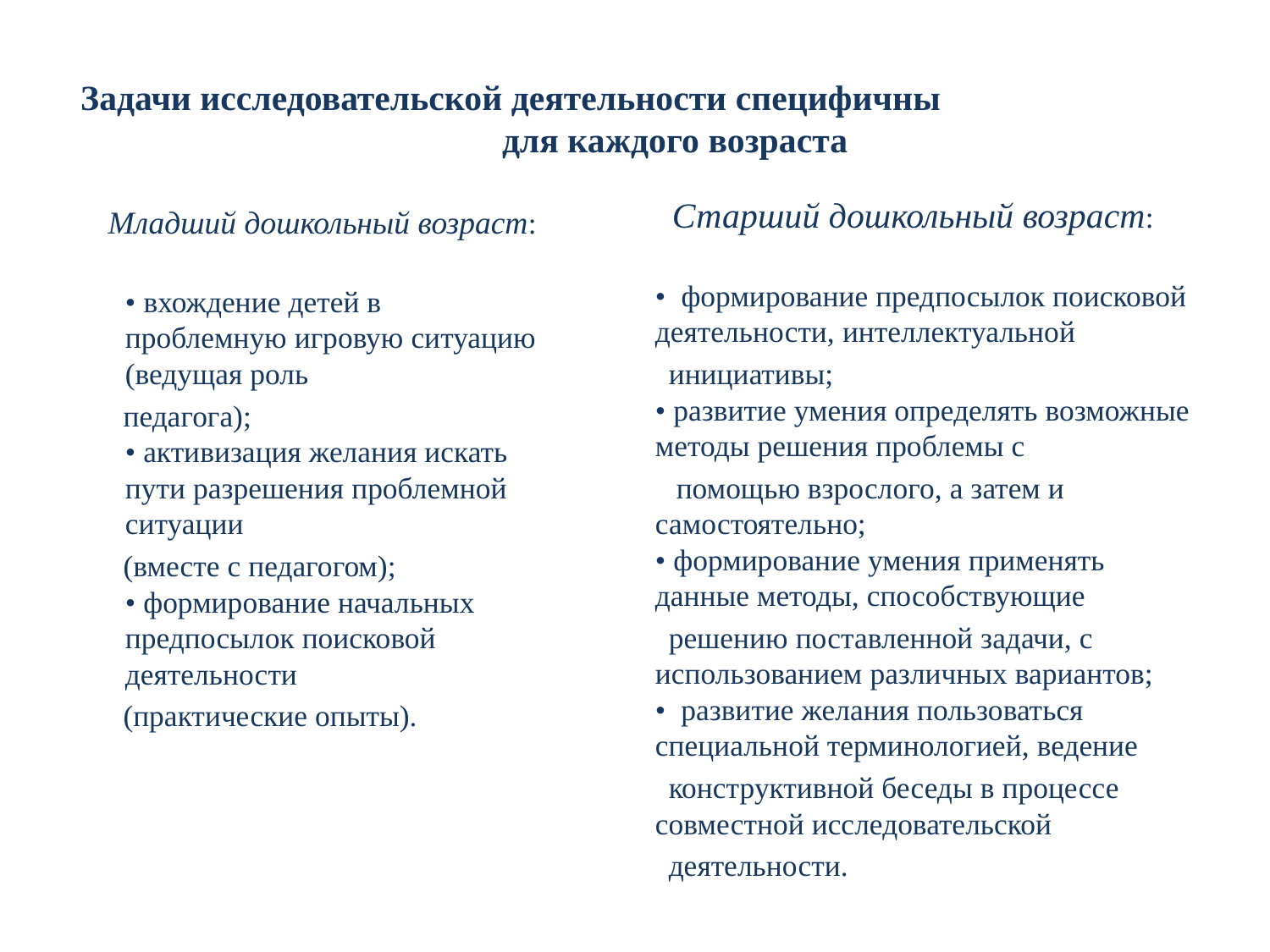

# Задачи исследовательской деятельности специфичны                                      для каждого возраста
  Старший дошкольный возраст:
•  формирование предпосылок поисковой деятельности, интеллектуальной
        инициативы;
• развитие умения определять возможные методы решения проблемы с
         помощью взрослого, а затем и самостоятельно;
• формирование умения применять данные методы, способствующие
        решению поставленной задачи, с использованием различных вариантов;
•  развитие желания пользоваться   специальной терминологией, ведение
        конструктивной беседы в процессе      совместной исследовательской
        деятельности.

    Младший дошкольный возраст:
	• вхождение детей в проблемную игровую ситуацию (ведущая роль
      педагога);
• активизация желания искать пути разрешения проблемной ситуации
      (вместе с педагогом);
• формирование начальных предпосылок поисковой деятельности
      (практические опыты).